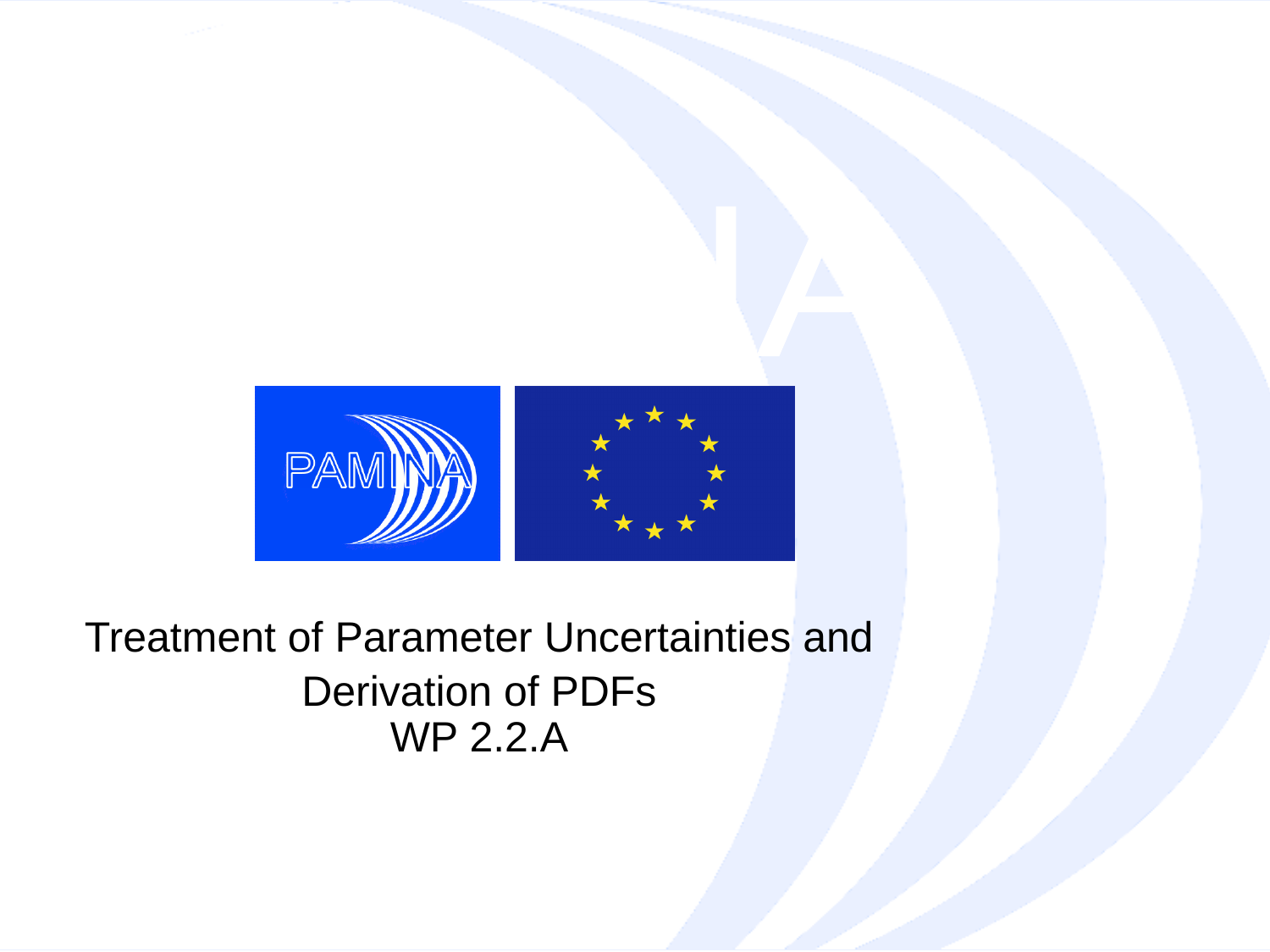

Treatment of Parameter Uncertainties and
Derivation of PDFs
WP 2.2.A